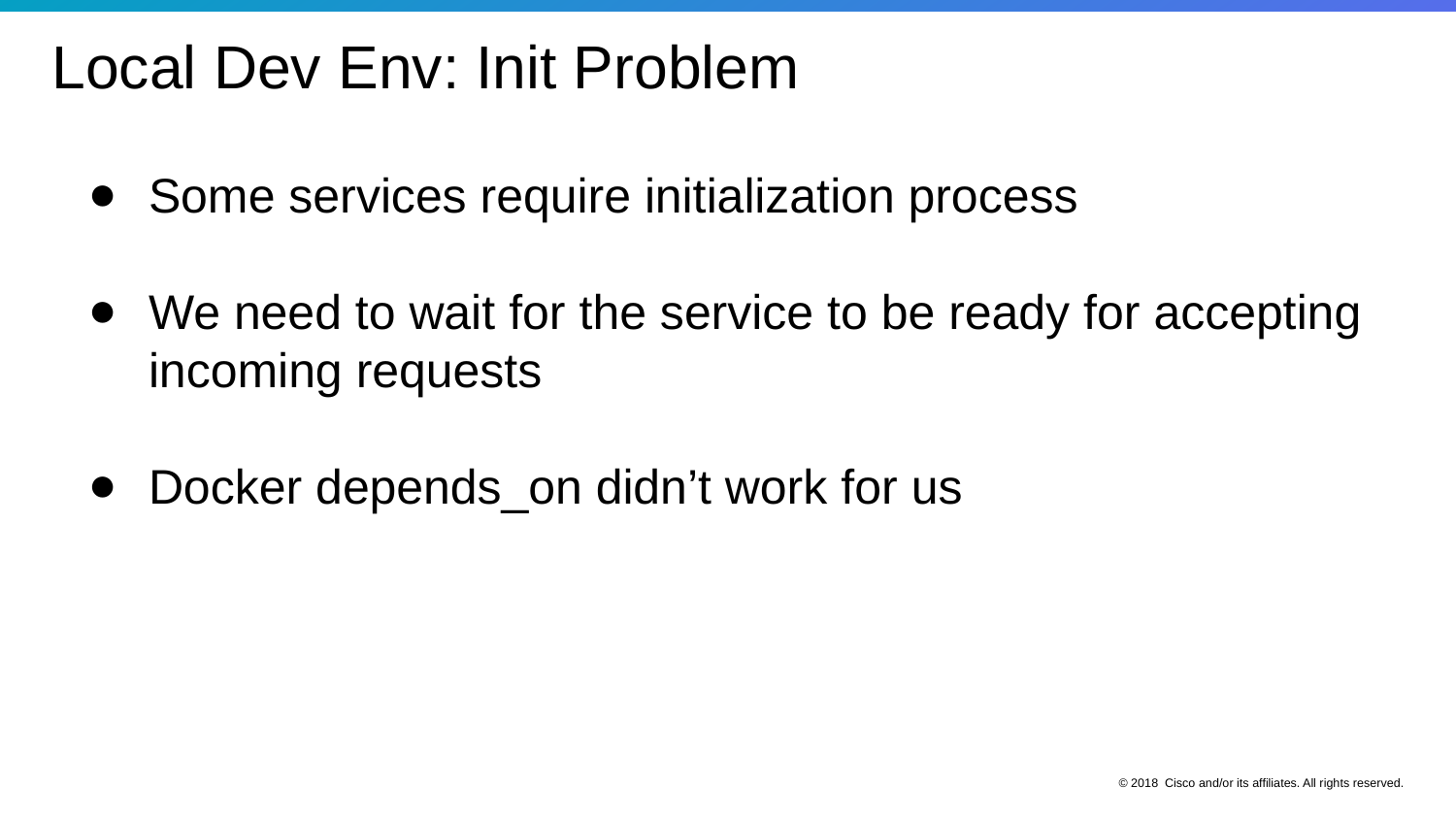

Local Dev Env: Init Problem

Some services require initialization process

We need to wait for the service to be ready for accepting incoming requests

Docker depends_on didn’t work for us

© 2018  Cisco and/or its affiliates. All rights reserved.